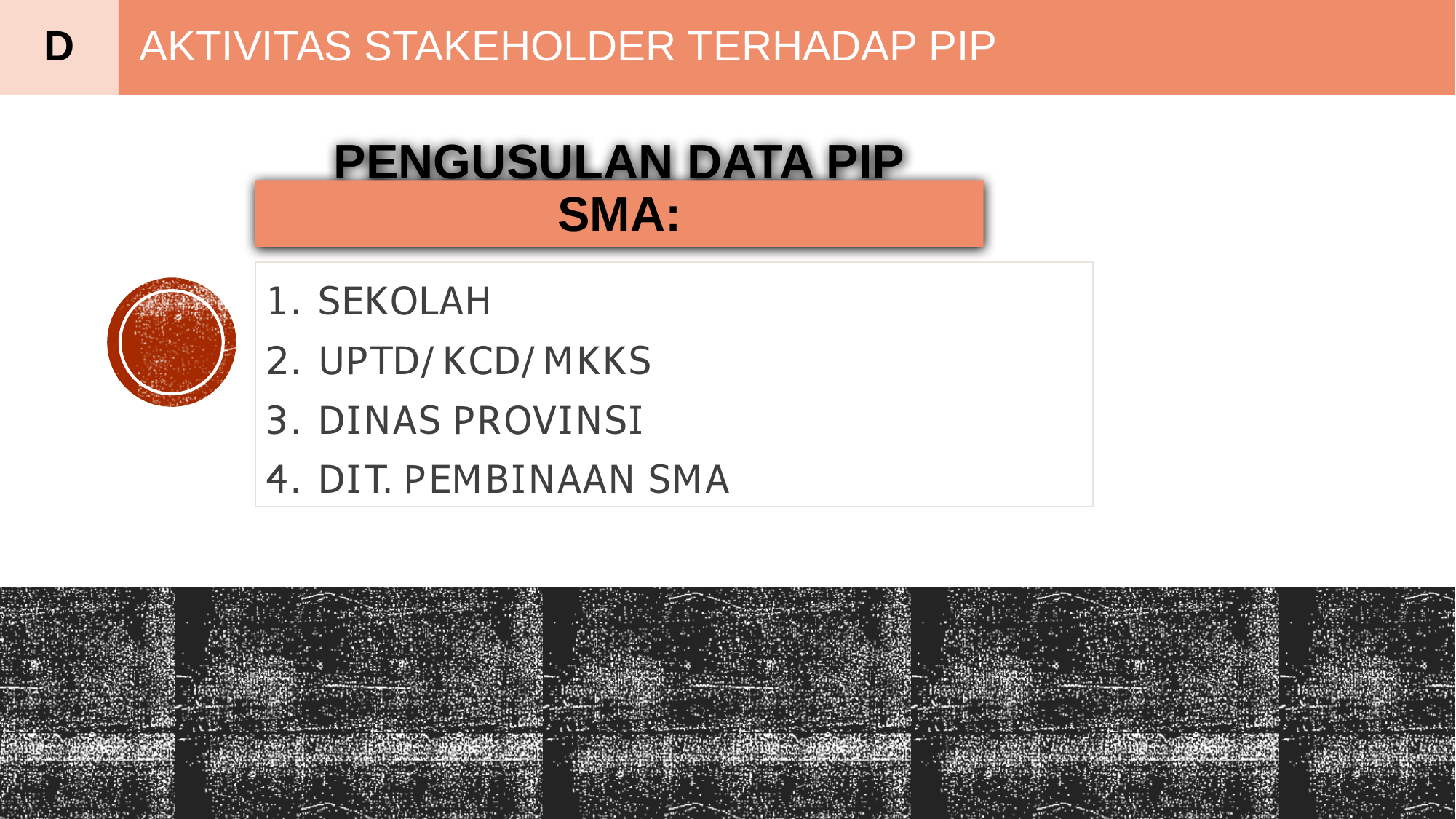

D
AKTIvITAS stakeholder TERHADAP pip
pengusulan DATA pip sma:
SEKOLAH
UPTD/KCD/MKKS
DINAS PROVINSI
DIT. PEMBINAAN SMA